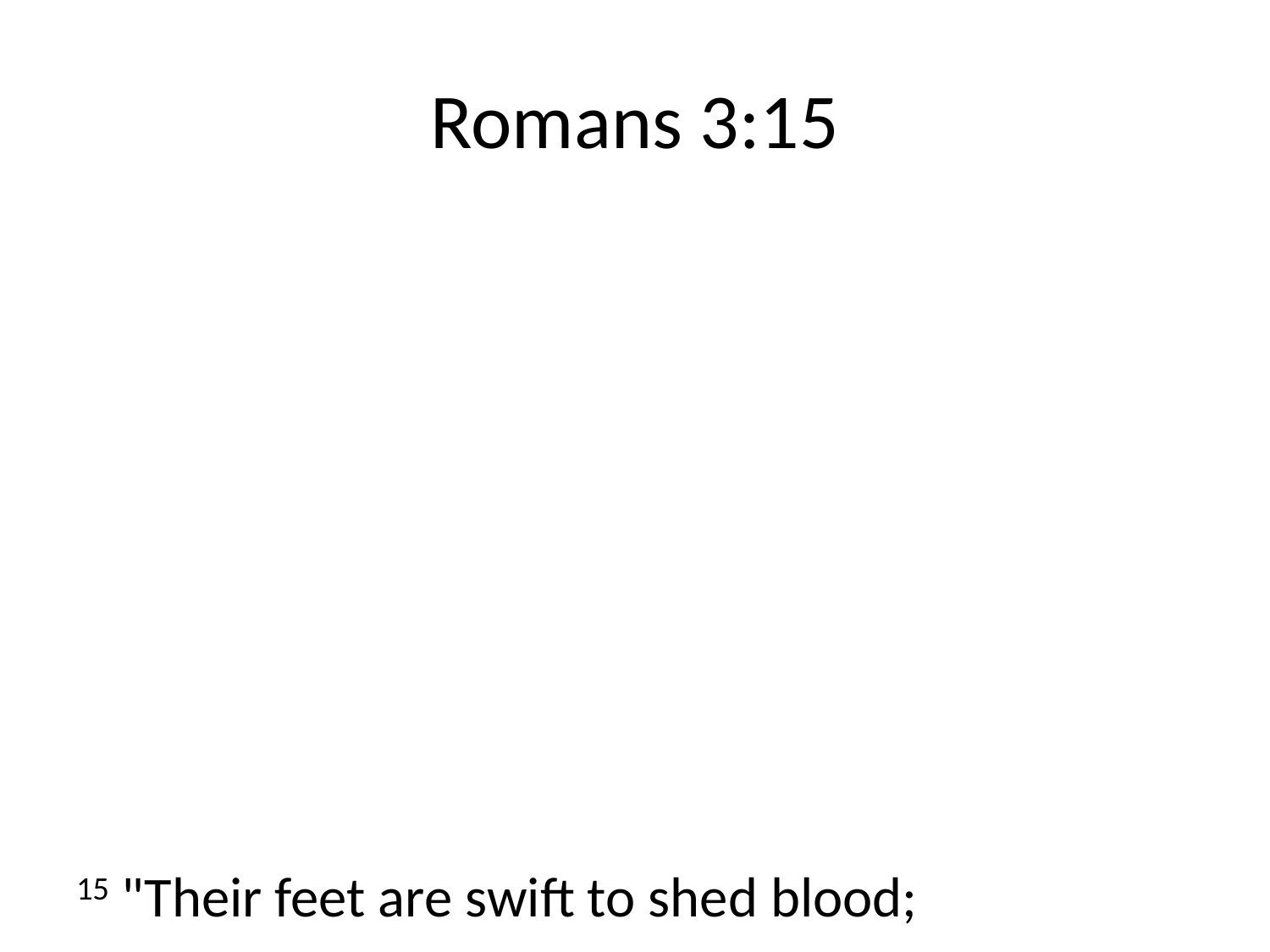

# Romans 3:15

15 "Their feet are swift to shed blood;